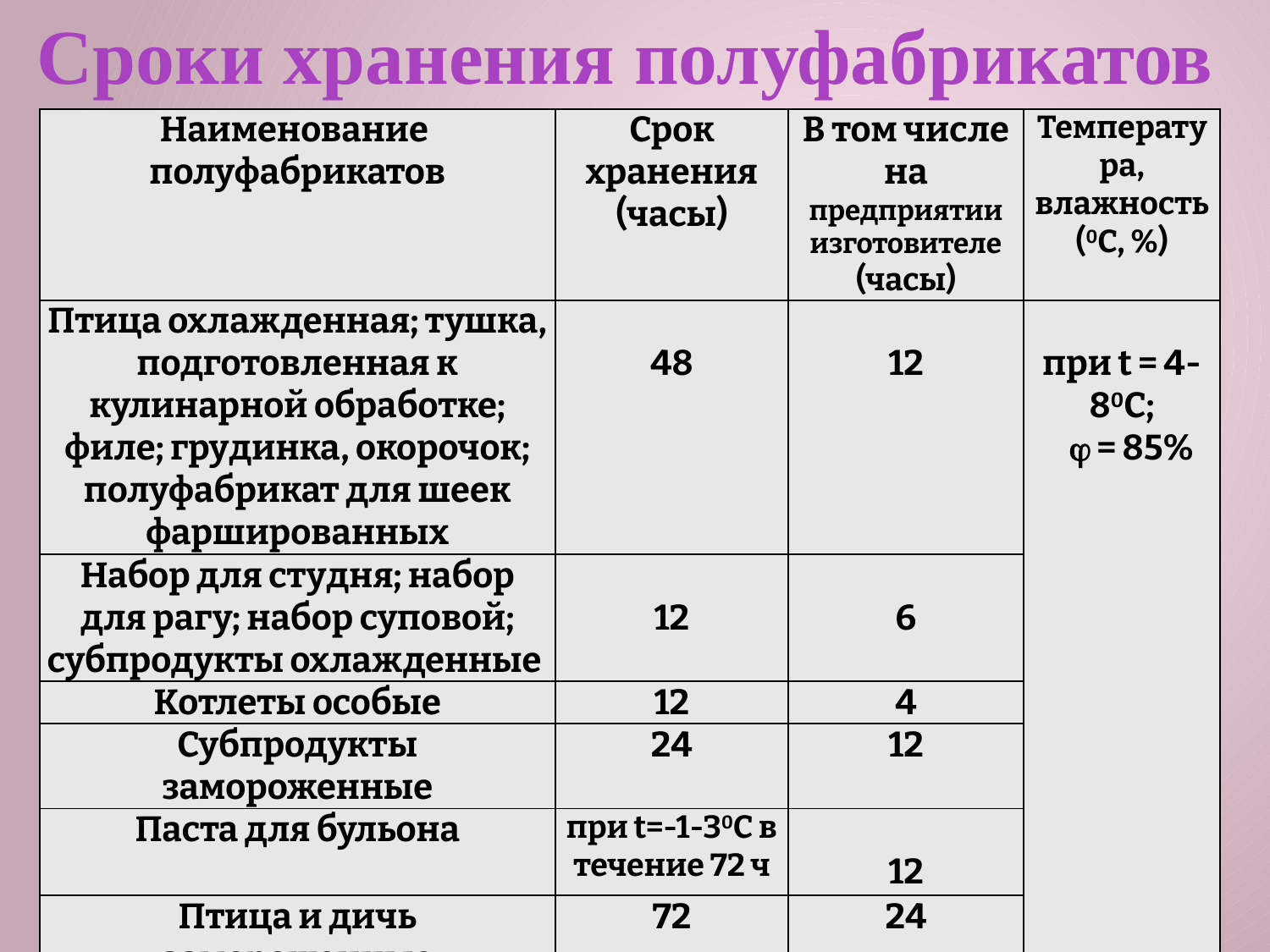

Сроки хранения полуфабрикатов
| Наименование полуфабрикатов | Срок хранения (часы) | В том числе на предприятии изготовителе (часы) | Температура, влажность (0C, %) |
| --- | --- | --- | --- |
| Птица охлажденная; тушка, подготовленная к кулинарной обработке; филе; грудинка, окорочок; полуфабрикат для шеек фаршированных | 48 | 12 | при t = 4-80C; ϕ = 85% |
| Набор для студня; набор для рагу; набор суповой; субпродукты охлажденные | 12 | 6 |  |
| Котлеты особые | 12 | 4 |  |
| Субпродукты замороженные | 24 | 12 |  |
| Паста для бульона | при t=-1-30С в течение 72 ч | 12 |  |
| Птица и дичь замороженные | 72 | 24 |  |